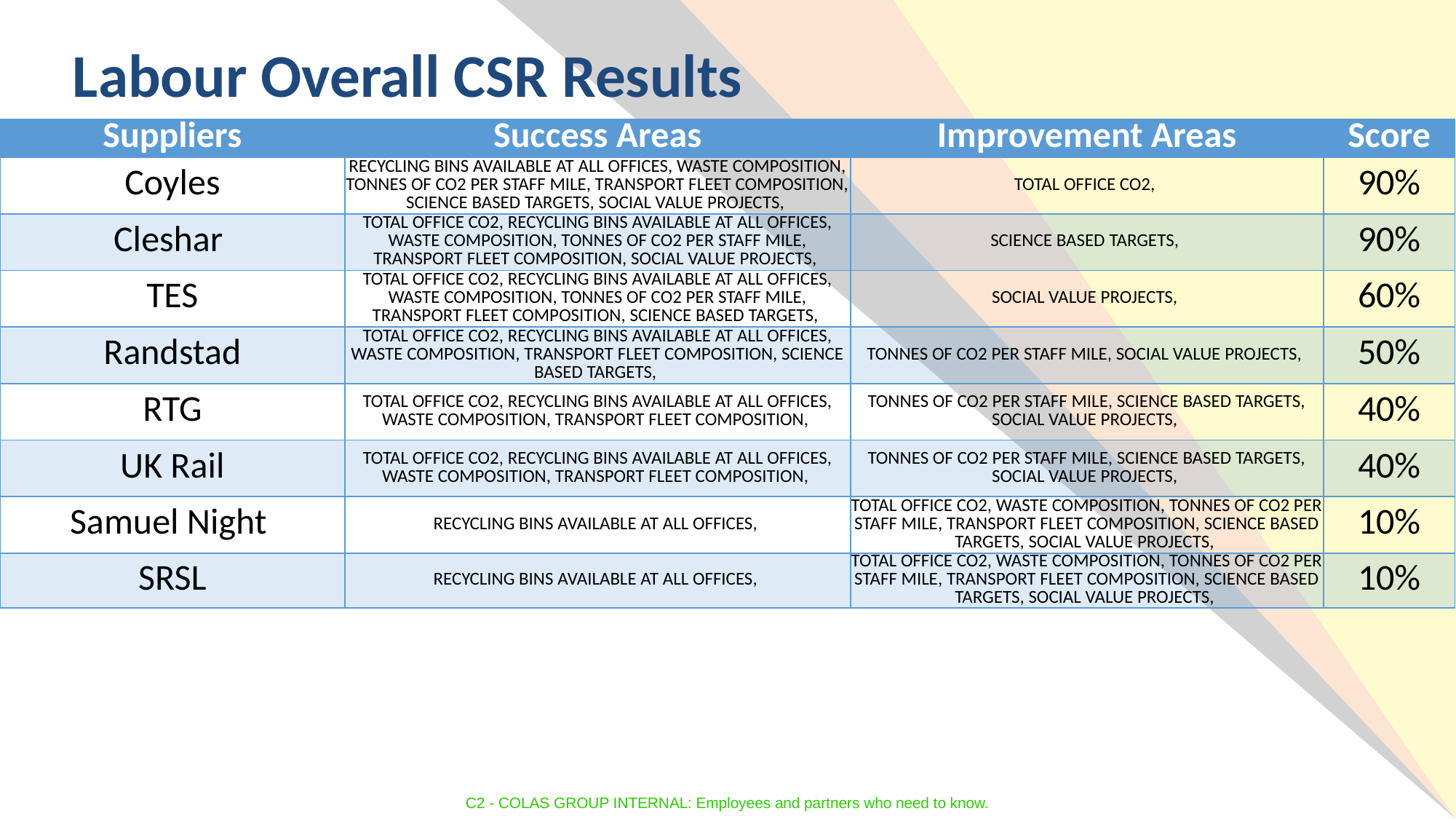

Labour Overall CSR Results
| Suppliers | Success Areas | Improvement Areas | Score |
| --- | --- | --- | --- |
| Coyles | RECYCLING BINS AVAILABLE AT ALL OFFICES, WASTE COMPOSITION, TONNES OF CO2 PER STAFF MILE, TRANSPORT FLEET COMPOSITION, SCIENCE BASED TARGETS, SOCIAL VALUE PROJECTS, | TOTAL OFFICE CO2, | 90% |
| Cleshar | TOTAL OFFICE CO2, RECYCLING BINS AVAILABLE AT ALL OFFICES, WASTE COMPOSITION, TONNES OF CO2 PER STAFF MILE, TRANSPORT FLEET COMPOSITION, SOCIAL VALUE PROJECTS, | SCIENCE BASED TARGETS, | 90% |
| TES | TOTAL OFFICE CO2, RECYCLING BINS AVAILABLE AT ALL OFFICES, WASTE COMPOSITION, TONNES OF CO2 PER STAFF MILE, TRANSPORT FLEET COMPOSITION, SCIENCE BASED TARGETS, | SOCIAL VALUE PROJECTS, | 60% |
| Randstad | TOTAL OFFICE CO2, RECYCLING BINS AVAILABLE AT ALL OFFICES, WASTE COMPOSITION, TRANSPORT FLEET COMPOSITION, SCIENCE BASED TARGETS, | TONNES OF CO2 PER STAFF MILE, SOCIAL VALUE PROJECTS, | 50% |
| RTG | TOTAL OFFICE CO2, RECYCLING BINS AVAILABLE AT ALL OFFICES, WASTE COMPOSITION, TRANSPORT FLEET COMPOSITION, | TONNES OF CO2 PER STAFF MILE, SCIENCE BASED TARGETS, SOCIAL VALUE PROJECTS, | 40% |
| UK Rail | TOTAL OFFICE CO2, RECYCLING BINS AVAILABLE AT ALL OFFICES, WASTE COMPOSITION, TRANSPORT FLEET COMPOSITION, | TONNES OF CO2 PER STAFF MILE, SCIENCE BASED TARGETS, SOCIAL VALUE PROJECTS, | 40% |
| Samuel Night | RECYCLING BINS AVAILABLE AT ALL OFFICES, | TOTAL OFFICE CO2, WASTE COMPOSITION, TONNES OF CO2 PER STAFF MILE, TRANSPORT FLEET COMPOSITION, SCIENCE BASED TARGETS, SOCIAL VALUE PROJECTS, | 10% |
| SRSL | RECYCLING BINS AVAILABLE AT ALL OFFICES, | TOTAL OFFICE CO2, WASTE COMPOSITION, TONNES OF CO2 PER STAFF MILE, TRANSPORT FLEET COMPOSITION, SCIENCE BASED TARGETS, SOCIAL VALUE PROJECTS, | 10% |